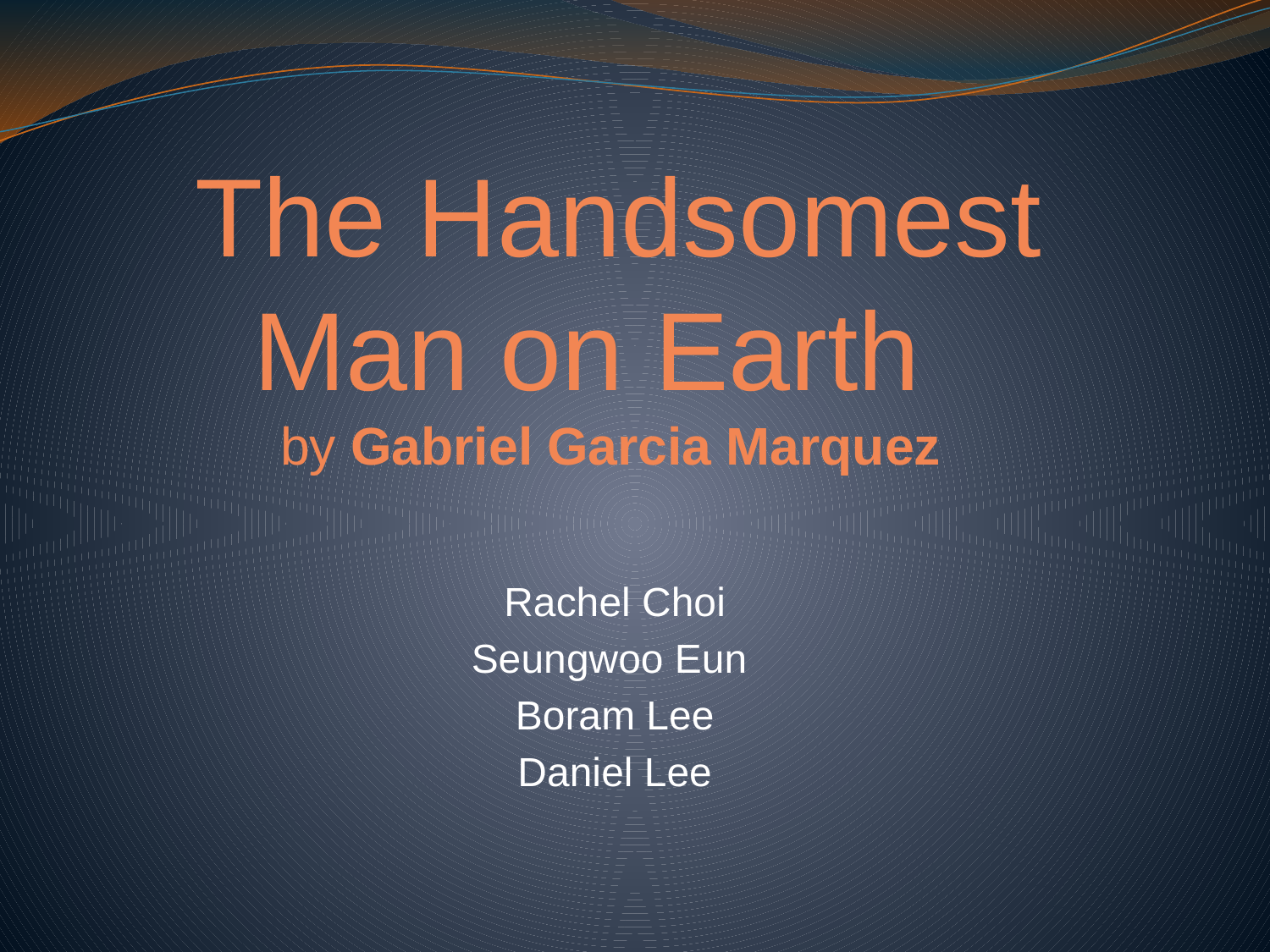

# The Handsomest Man on Earth by Gabriel Garcia Marquez
Rachel Choi
Seungwoo Eun
Boram Lee
Daniel Lee